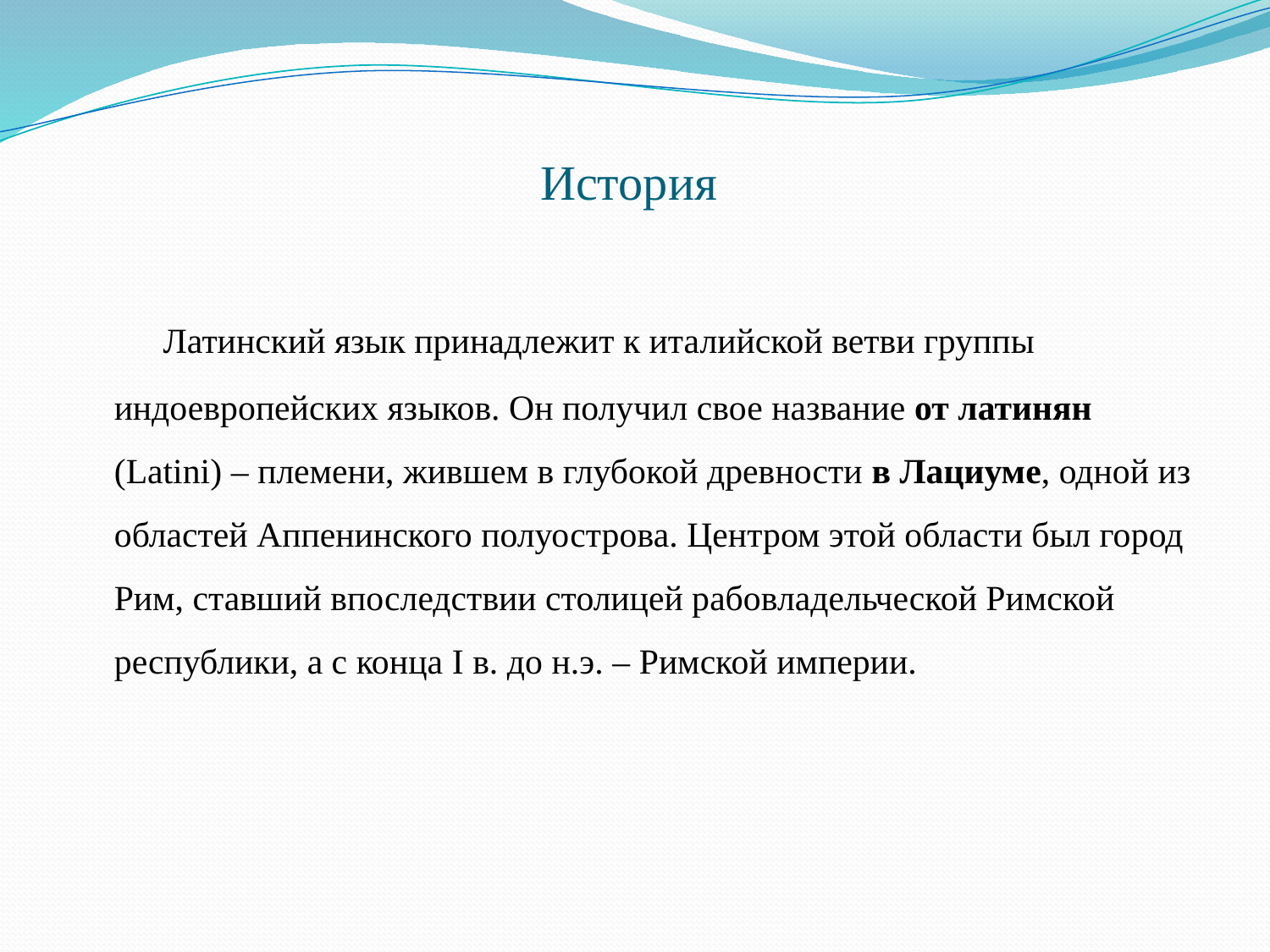

# История
	    Латинский язык принадлежит к италийской ветви группы индоевропейских языков. Он получил свое название от латинян (Latini) – племени, жившем в глубокой древности в Лациуме, одной из областей Аппенинского полуострова. Центром этой области был город Рим, ставший впоследствии столицей рабовладельческой Римской республики, а с конца I в. до н.э. – Римской империи.